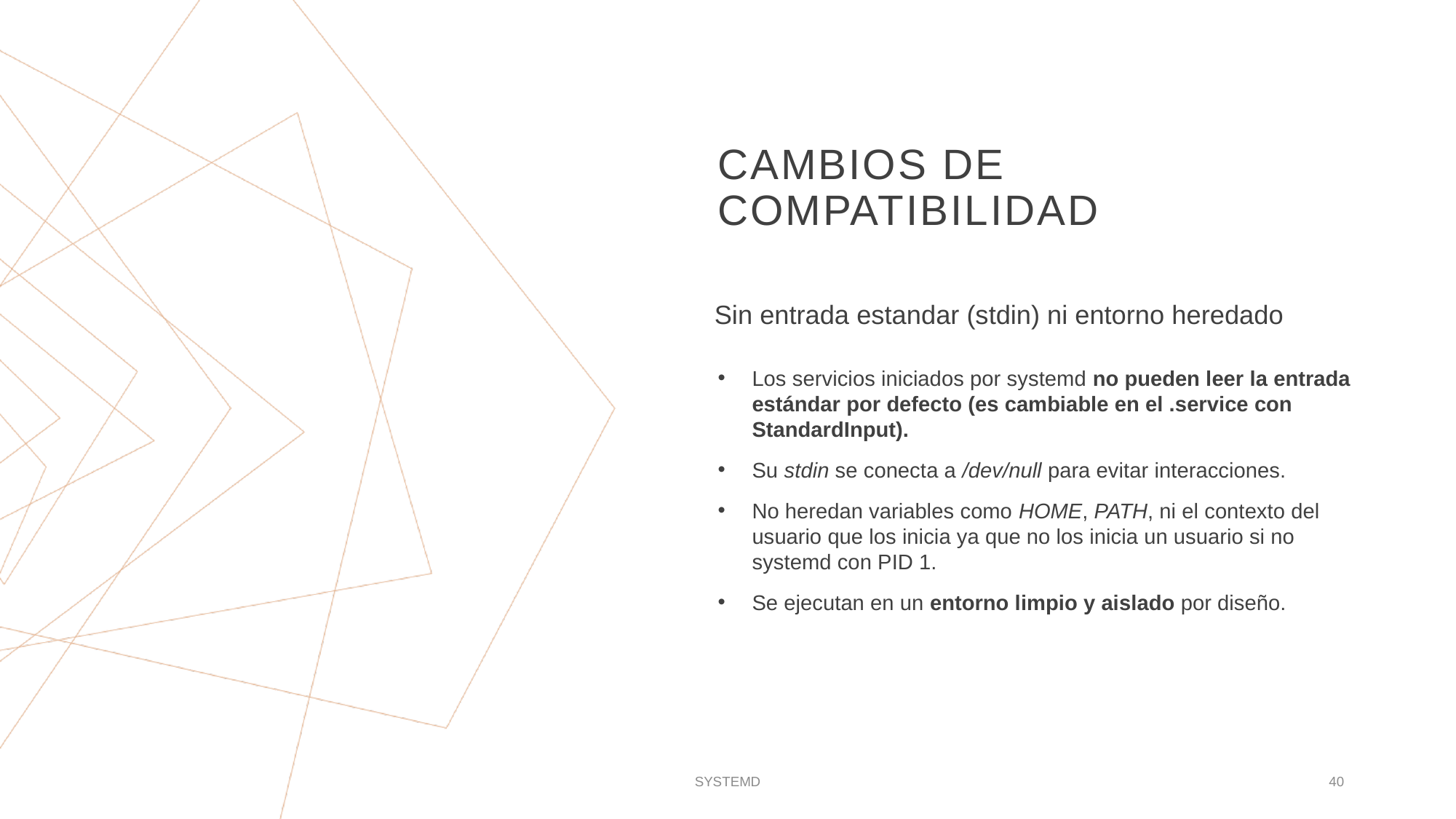

# CAMBIOS DE COMPATIBILIDAD
Sin entrada estandar (stdin) ni entorno heredado
Los servicios iniciados por systemd no pueden leer la entrada estándar por defecto (es cambiable en el .service con StandardInput).
Su stdin se conecta a /dev/null para evitar interacciones.
No heredan variables como HOME, PATH, ni el contexto del usuario que los inicia ya que no los inicia un usuario si no systemd con PID 1.
Se ejecutan en un entorno limpio y aislado por diseño.

SYSTEMD
40